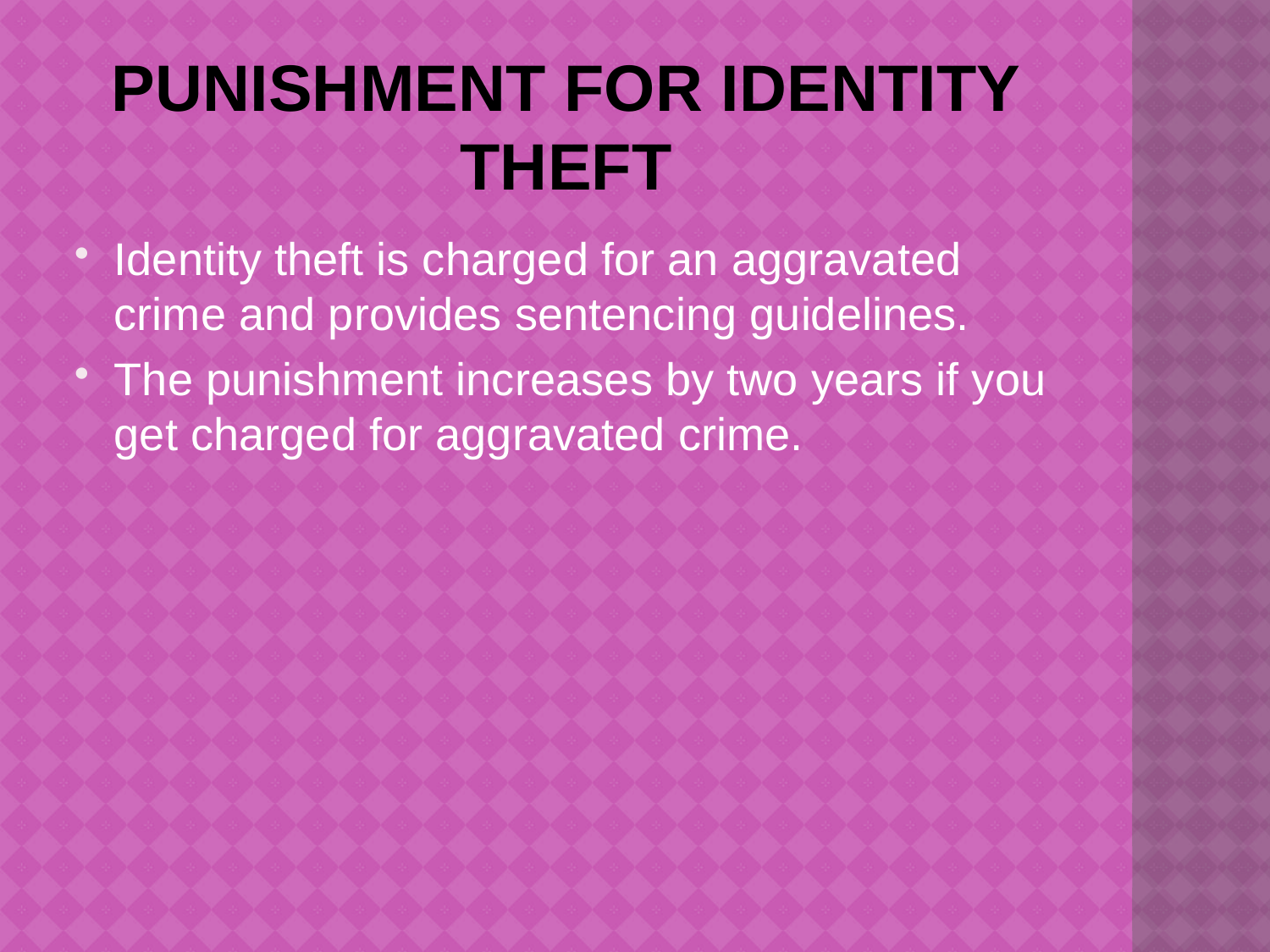

# Punishment for identity theft
Identity theft is charged for an aggravated crime and provides sentencing guidelines.
The punishment increases by two years if you get charged for aggravated crime.